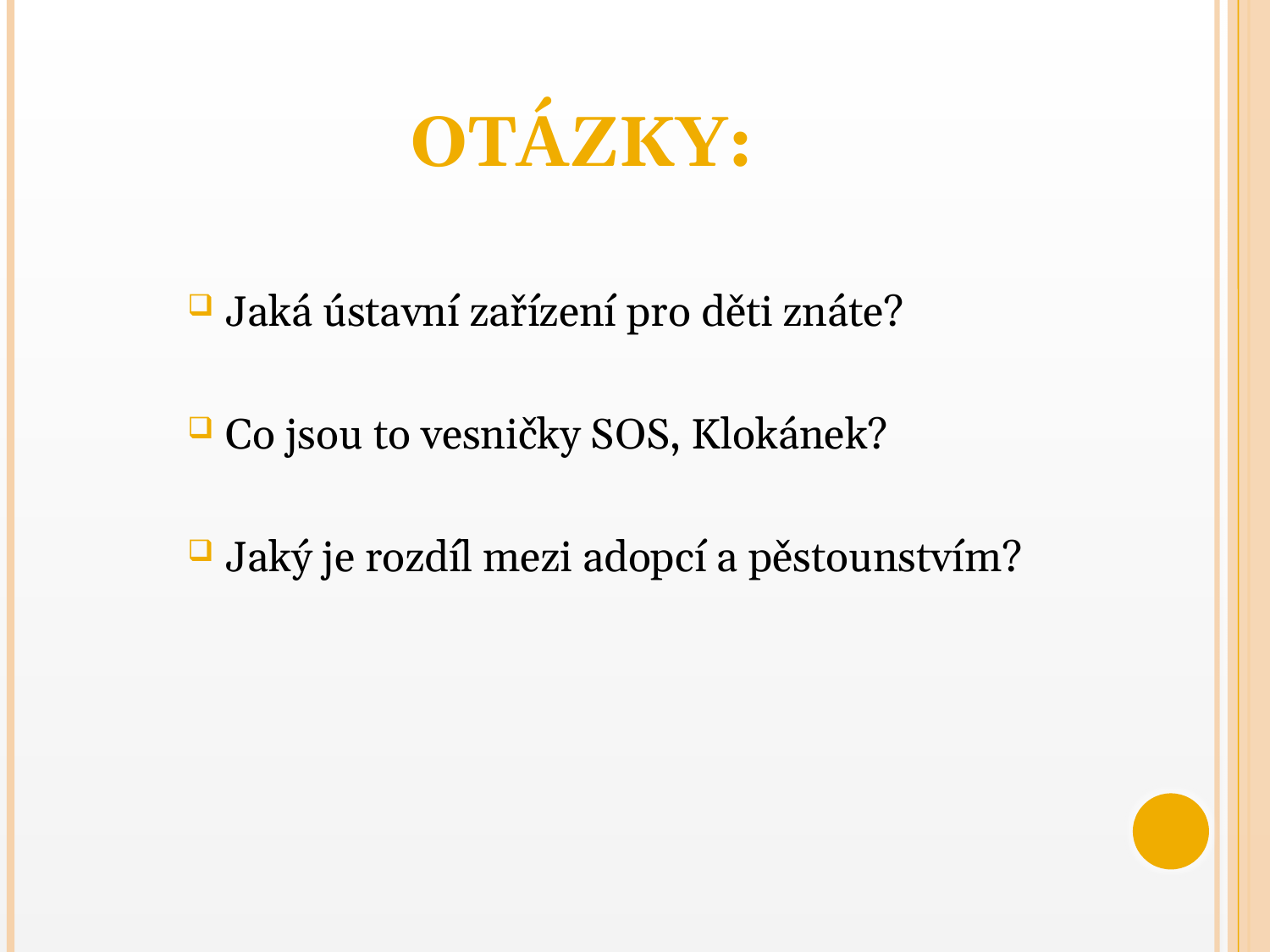

# OTÁZKY:

Jaká ústavní zařízení pro děti znáte?

Co jsou to vesničky SOS, Klokánek?

Jaký je rozdíl mezi adopcí a pěstounstvím?